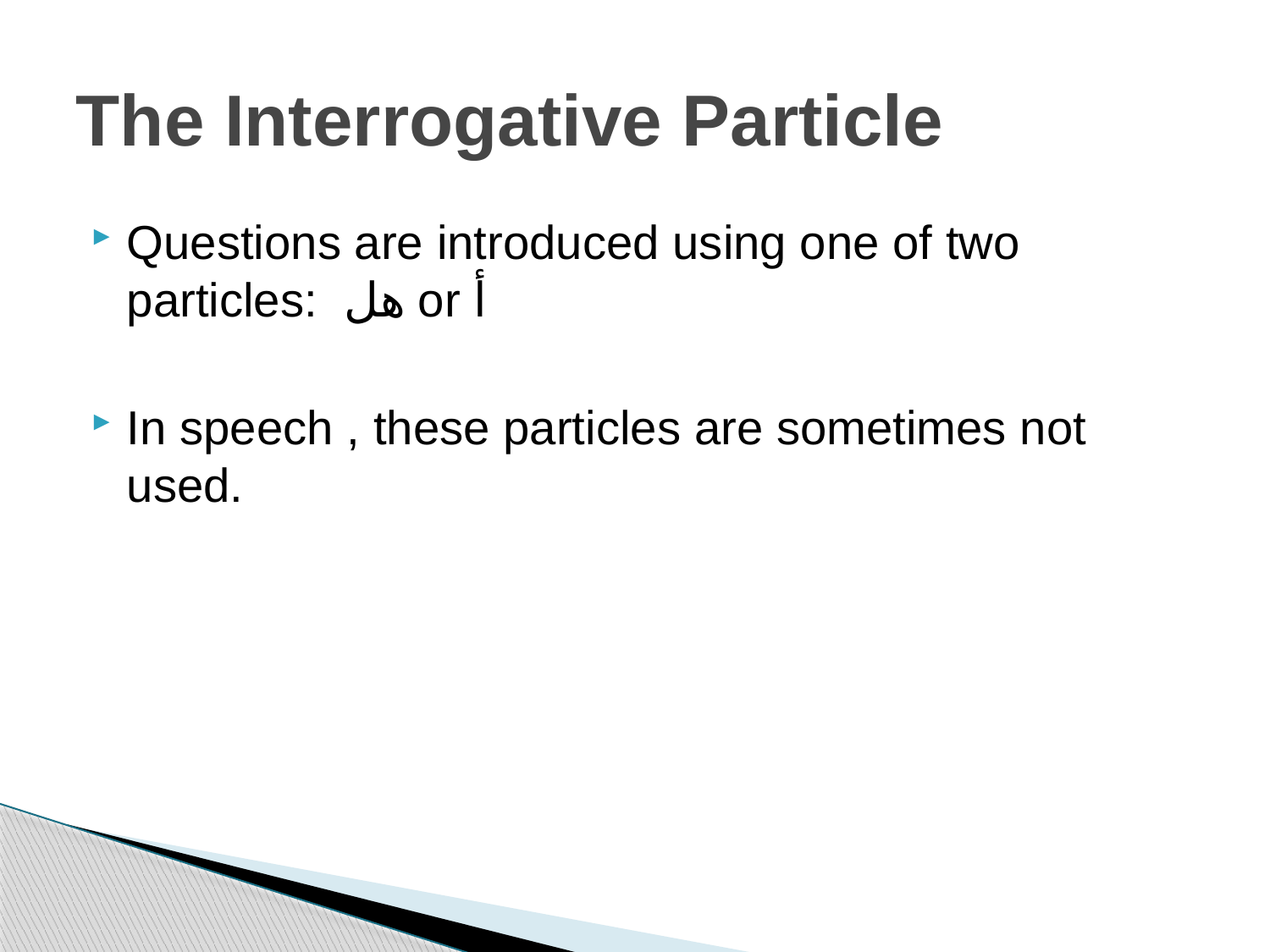

# The Interrogative Particle
Questions are introduced using one of two particles:  هل or أ

In speech , these particles are sometimes not used.